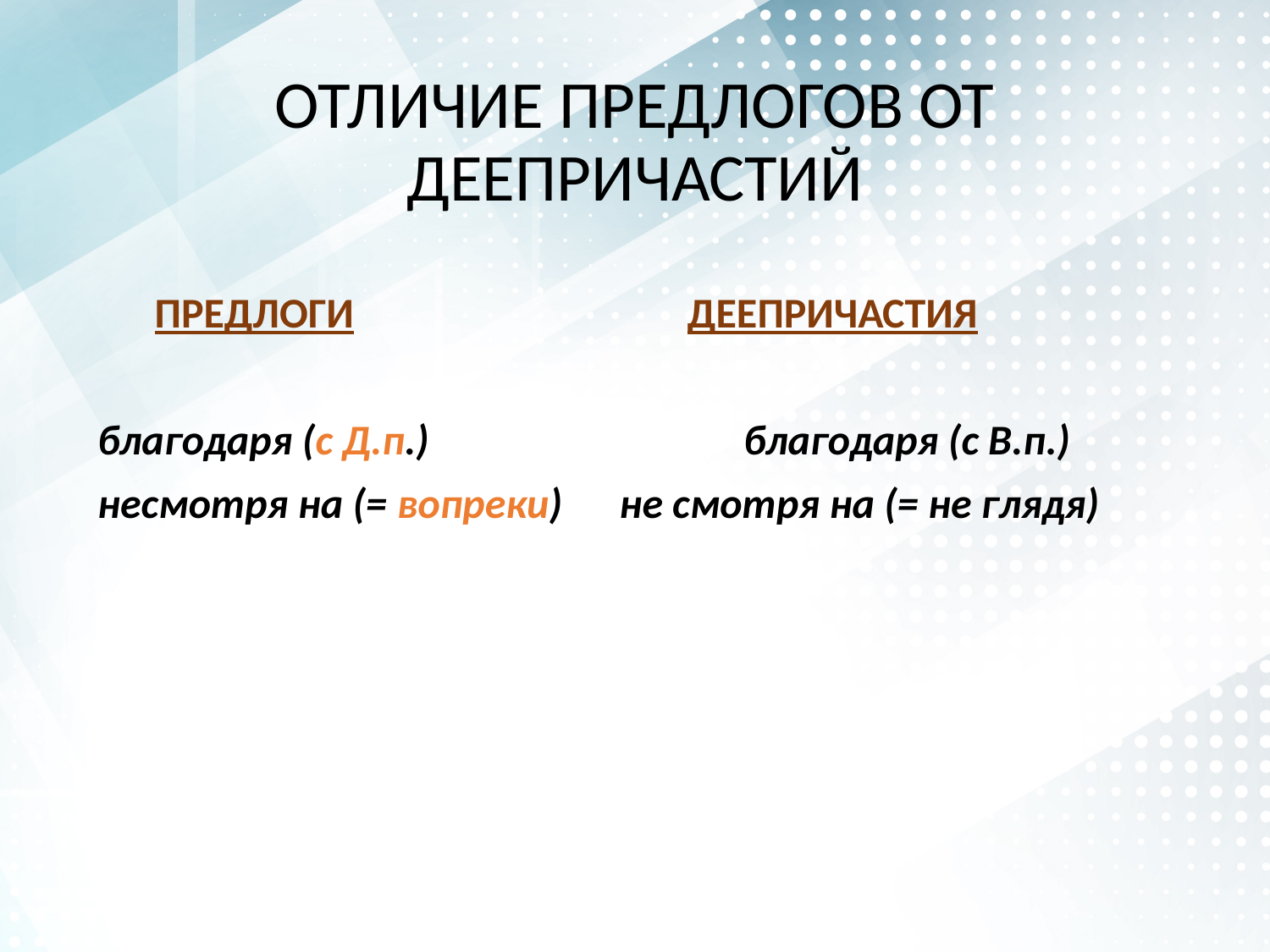

# ОТЛИЧИЕ ПРЕДЛОГОВ ОТ ДЕЕПРИЧАСТИЙ

      ПРЕДЛОГИ                                   ДЕЕПРИЧАСТИЯ

благодаря (с Д.п.)                                 благодаря (с В.п.)
несмотря на (= вопреки)      не смотря на (= не глядя)